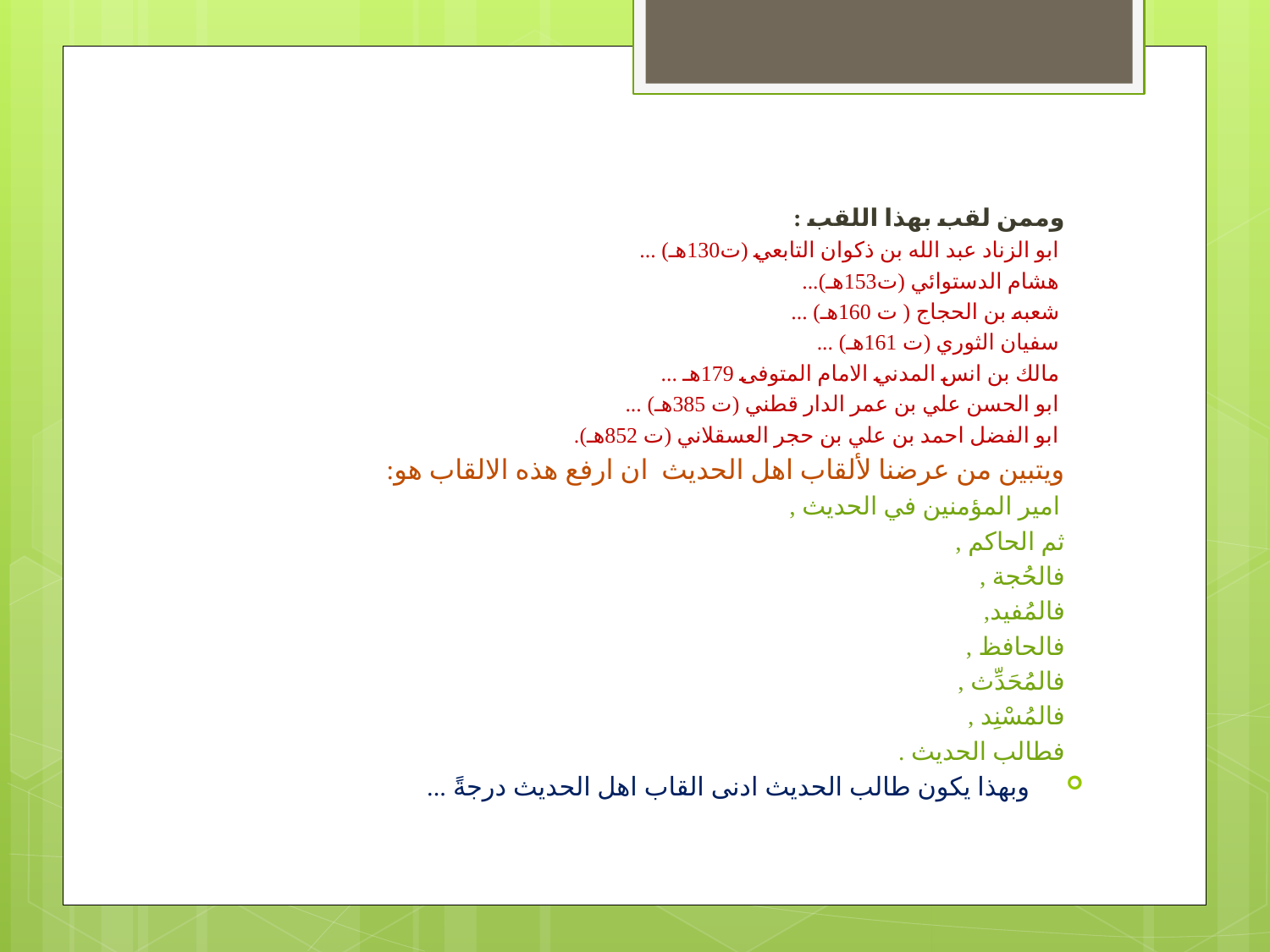

وممن لقب بهذا اللقب :
 ابو الزناد عبد الله بن ذكوان التابعي (ت130هـ) ...
 هشام الدستوائي (ت153هـ)...
 شعبه بن الحجاج ( ت 160هـ) ...
 سفيان الثوري (ت 161هـ) ...
 مالك بن انس المدني الامام المتوفى 179هـ ...
 ابو الحسن علي بن عمر الدار قطني (ت 385هـ) ...
 ابو الفضل احمد بن علي بن حجر العسقلاني (ت 852هـ).
ويتبين من عرضنا لألقاب اهل الحديث  ان ارفع هذه الالقاب هو:
 امير المؤمنين في الحديث ,
ثم الحاكم ,
فالحُجة ,
فالمُفيد,
فالحافظ ,
فالمُحَدِّث ,
فالمُسْنِد ,
فطالب الحديث .
وبهذا يكون طالب الحديث ادنى القاب اهل الحديث درجةً ...